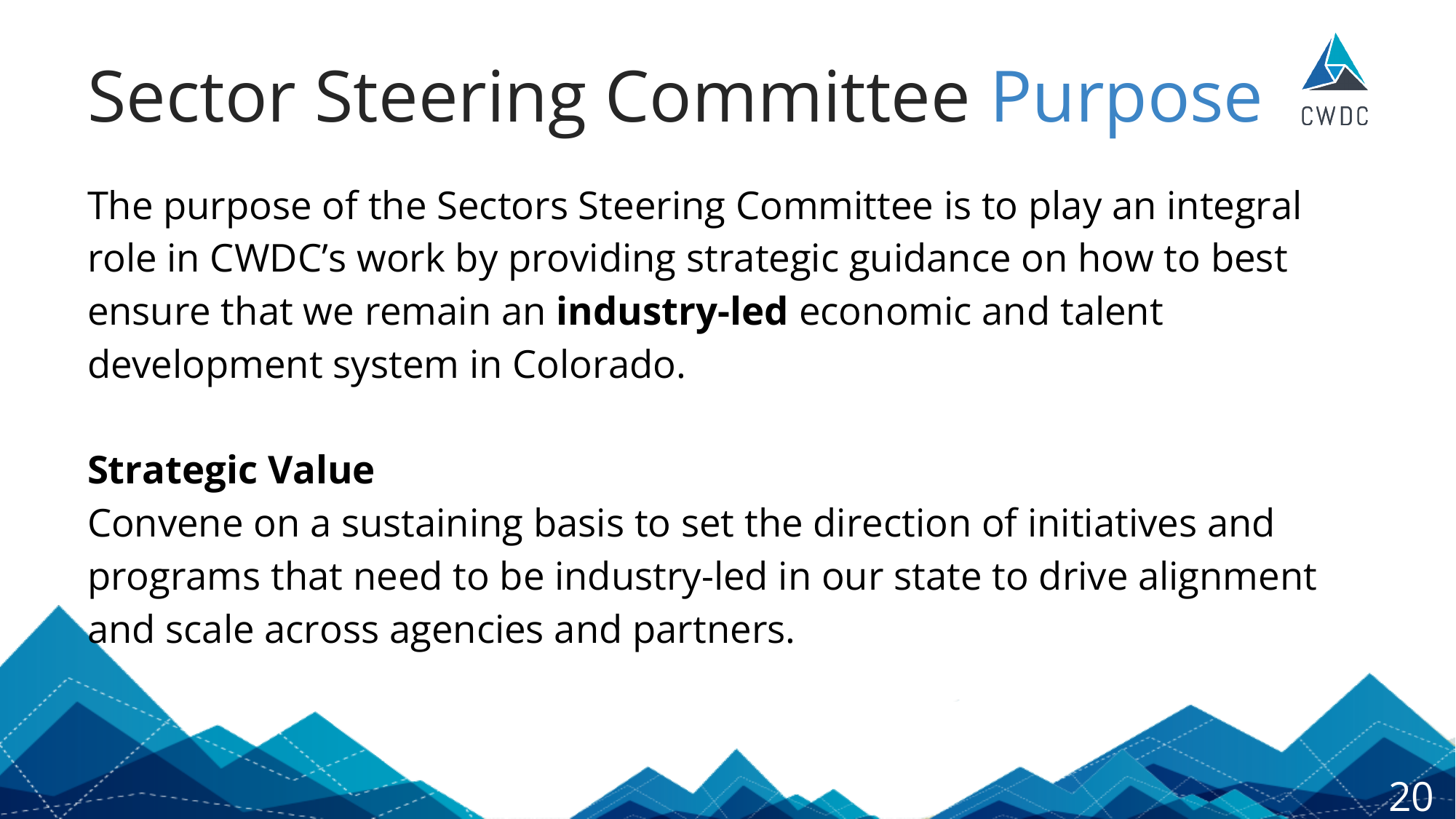

# Sector Steering Committee Purpose
The purpose of the Sectors Steering Committee is to play an integral role in CWDC’s work by providing strategic guidance on how to best ensure that we remain an industry-led economic and talent development system in Colorado.

Strategic Value
Convene on a sustaining basis to set the direction of initiatives and programs that need to be industry-led in our state to drive alignment and scale across agencies and partners.
20